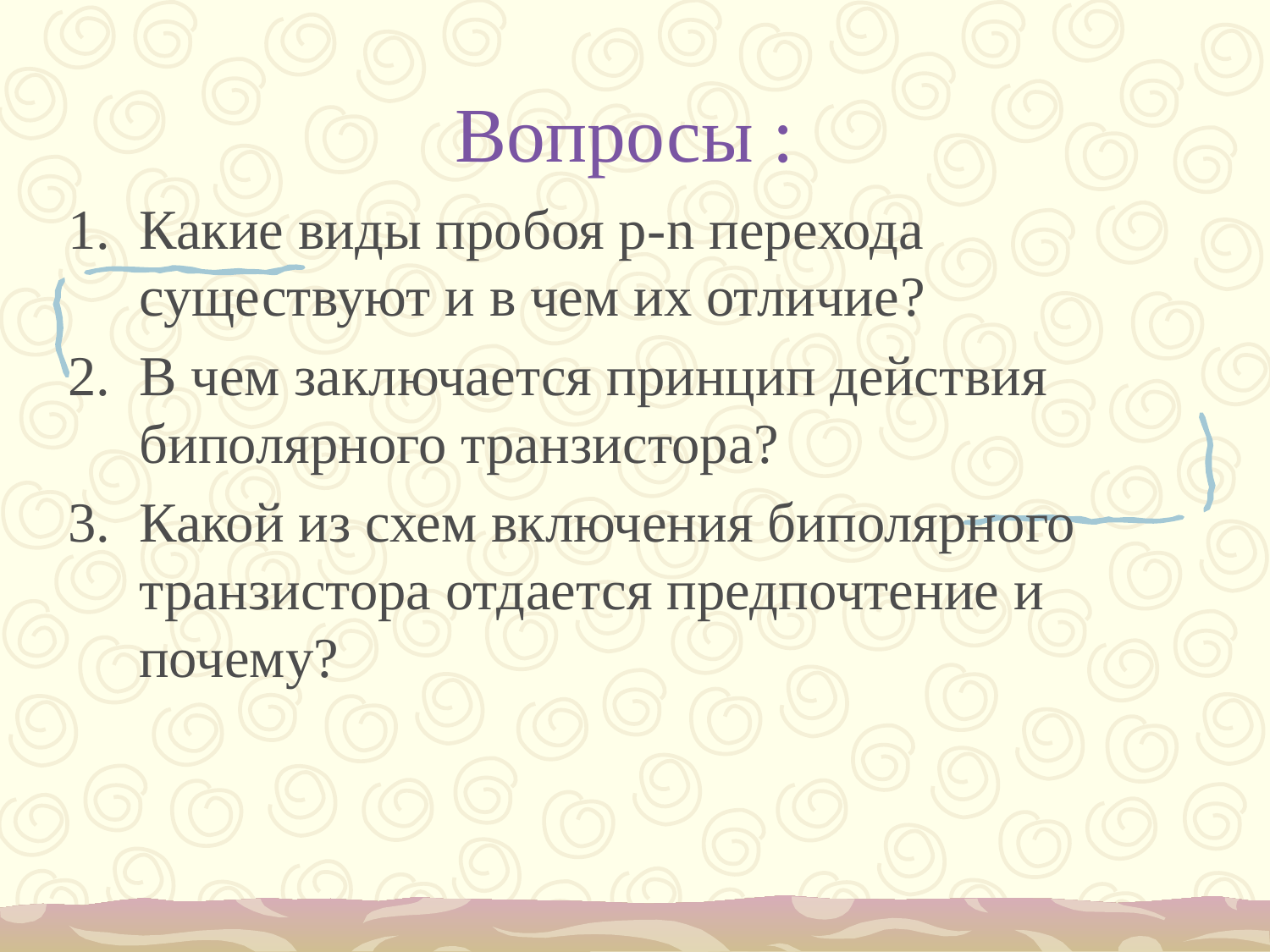

# Вопросы :
Какие виды пробоя р-n перехода существуют и в чем их отличие?
В чем заключается принцип действия биполярного транзистора?
Какой из схем включения биполярного транзистора отдается предпочтение и почему?